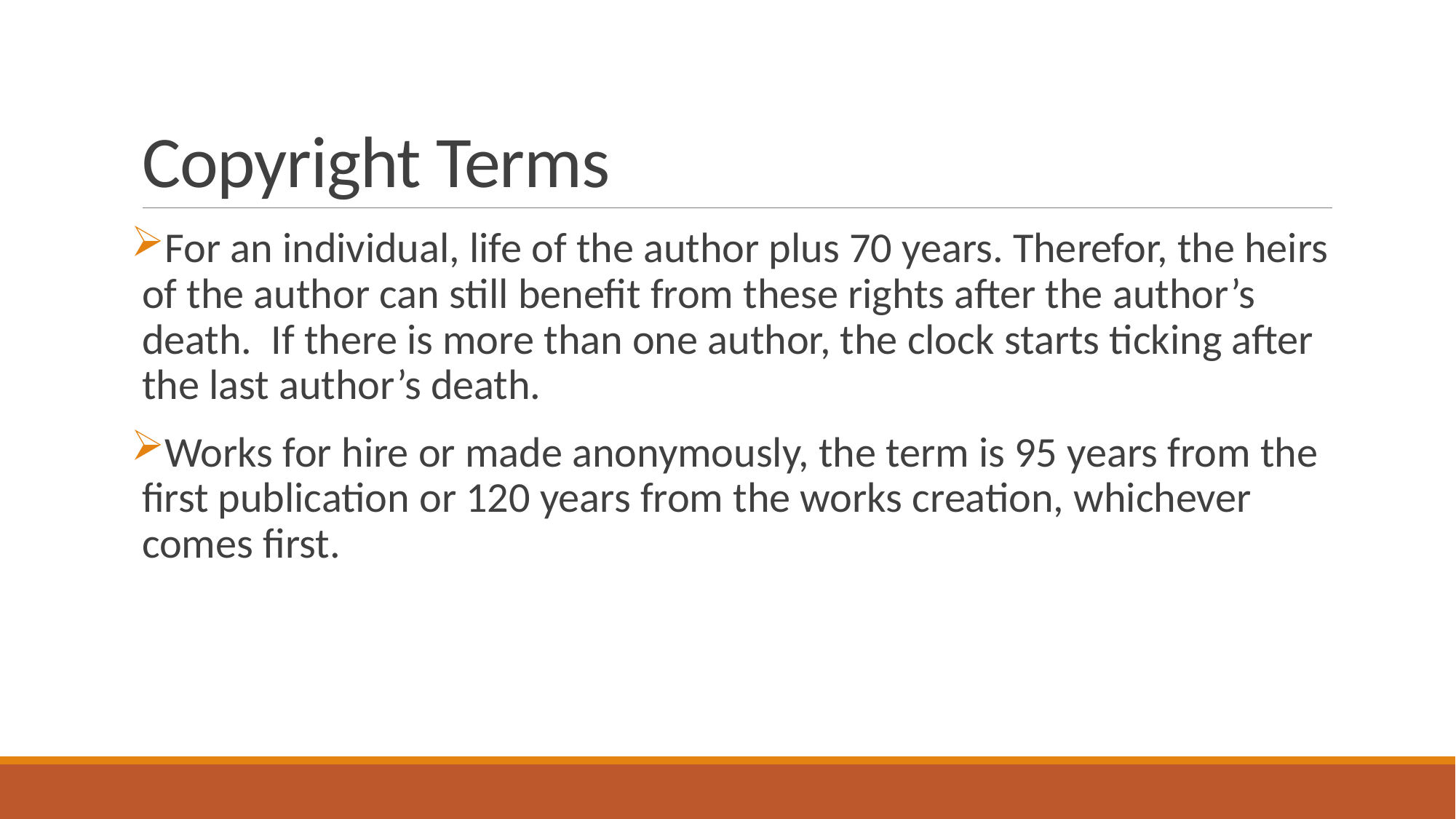

# Copyright Terms
For an individual, life of the author plus 70 years. Therefor, the heirs of the author can still benefit from these rights after the author’s death.  If there is more than one author, the clock starts ticking after the last author’s death.
Works for hire or made anonymously, the term is 95 years from the first publication or 120 years from the works creation, whichever comes first.